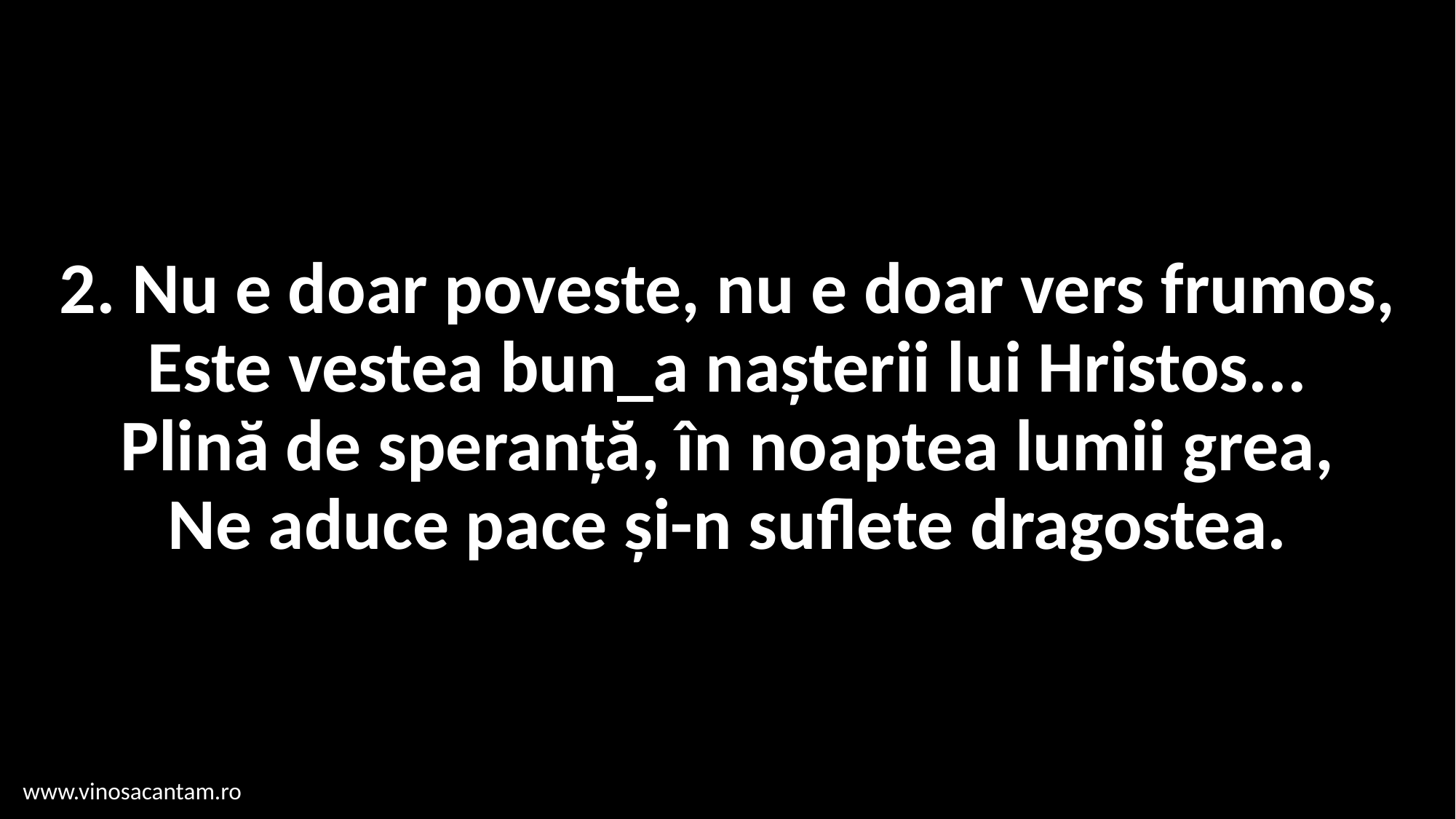

# 2. Nu e doar poveste, nu e doar vers frumos, Este vestea bun_a nașterii lui Hristos... Plină de speranță, în noaptea lumii grea, Ne aduce pace și-n suflete dragostea.
www.vinosacantam.ro